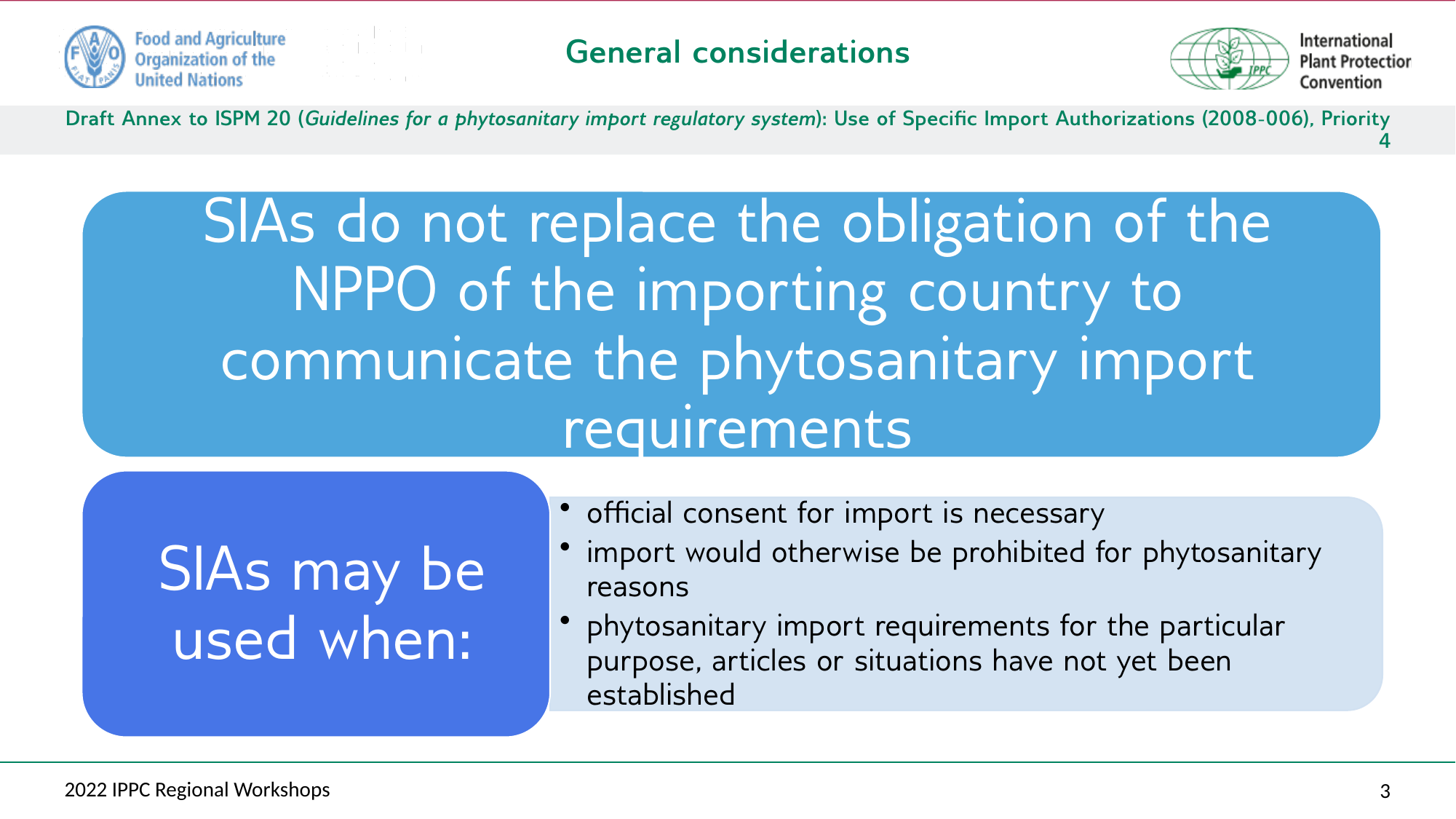

General considerations
SIAs do not replace the obligation of the NPPO of the importing country to communicate the phytosanitary import requirements
official consent for import is necessary
import would otherwise be prohibited for phytosanitary reasons
phytosanitary import requirements for the particular purpose, articles or situations have not yet been established
SIAs may be used when: